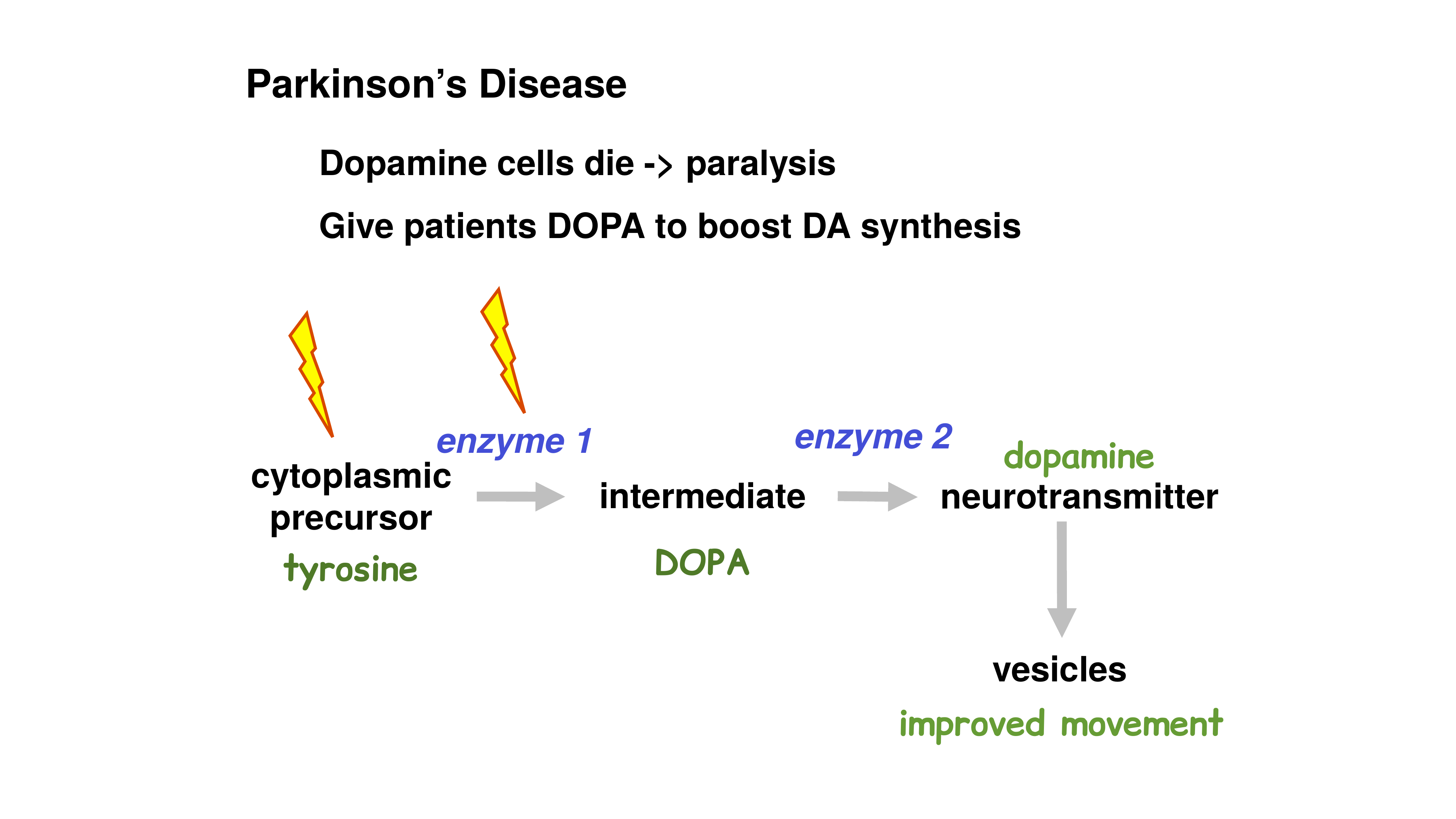

# Parkinson’s Disease
Dopamine cells die -> paralysis
Give patients DOPA to boost DA synthesis

enzyme 2
enzyme 1
dopamine
cytoplasmic
precursor
intermediate
neurotransmitter

DOPA
tyrosine
vesicles
improved movement